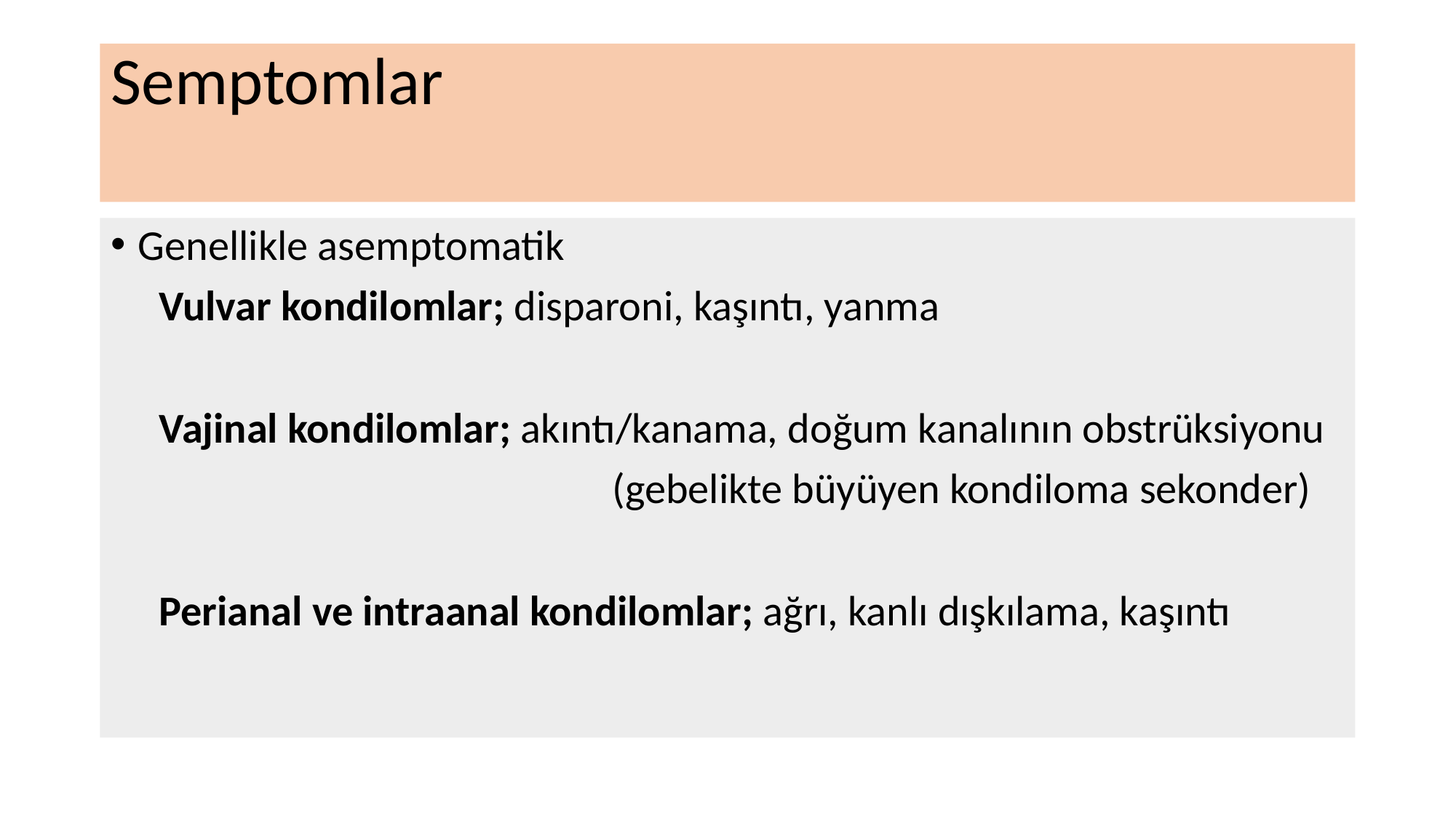

# Semptomlar
Genellikle asemptomatik
     Vulvar kondilomlar; disparoni, kaşıntı, yanma

     Vajinal kondilomlar; akıntı/kanama, doğum kanalının obstrüksiyonu
                                                    (gebelikte büyüyen kondiloma sekonder)

     Perianal ve intraanal kondilomlar; ağrı, kanlı dışkılama, kaşıntı